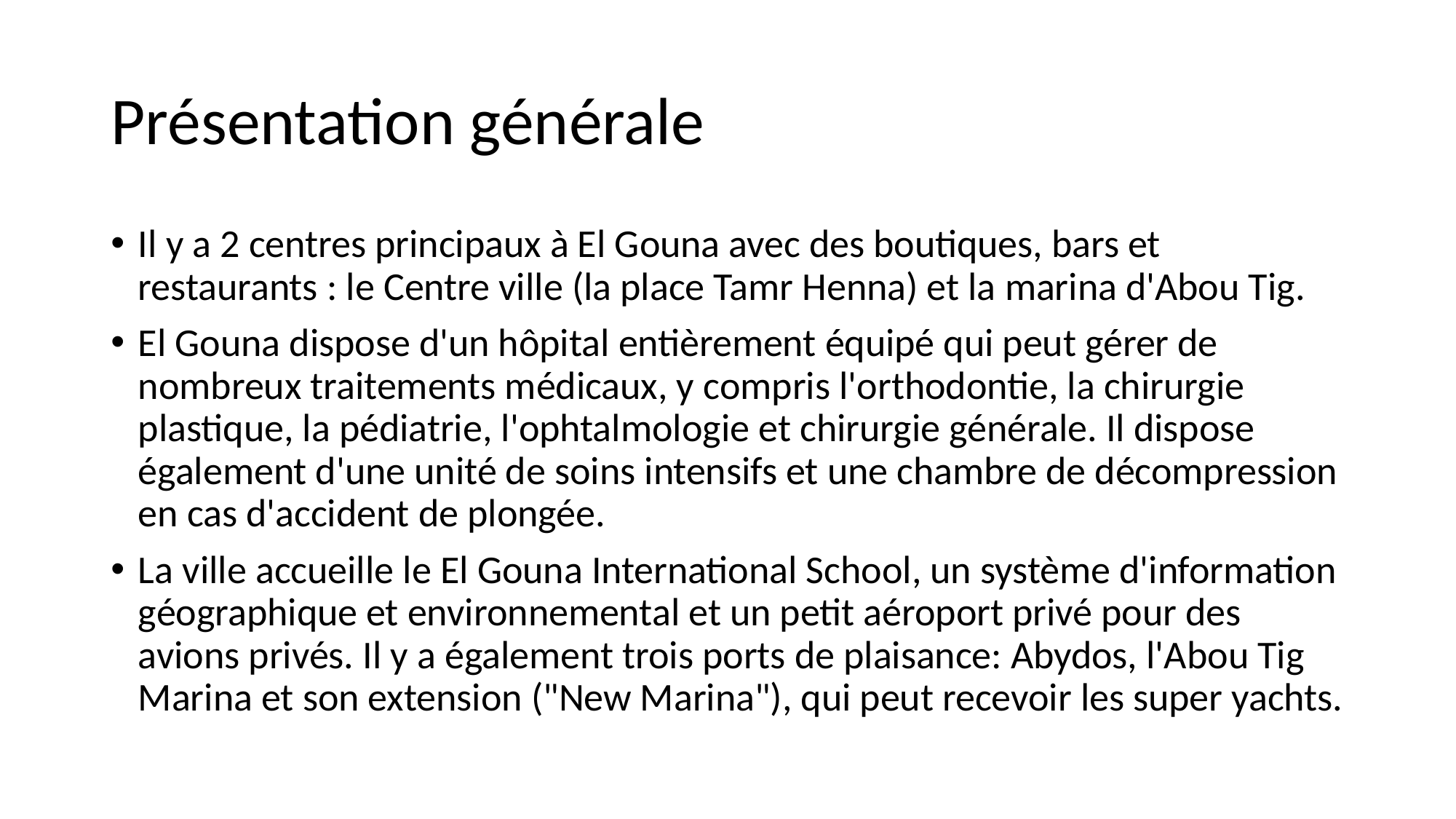

# Présentation générale
Il y a 2 centres principaux à El Gouna avec des boutiques, bars et restaurants : le Centre ville (la place Tamr Henna) et la marina d'Abou Tig.
El Gouna dispose d'un hôpital entièrement équipé qui peut gérer de nombreux traitements médicaux, y compris l'orthodontie, la chirurgie plastique, la pédiatrie, l'ophtalmologie et chirurgie générale. Il dispose également d'une unité de soins intensifs et une chambre de décompression en cas d'accident de plongée.
La ville accueille le El Gouna International School, un système d'information géographique et environnemental et un petit aéroport privé pour des avions privés. Il y a également trois ports de plaisance: Abydos, l'Abou Tig Marina et son extension ("New Marina"), qui peut recevoir les super yachts.